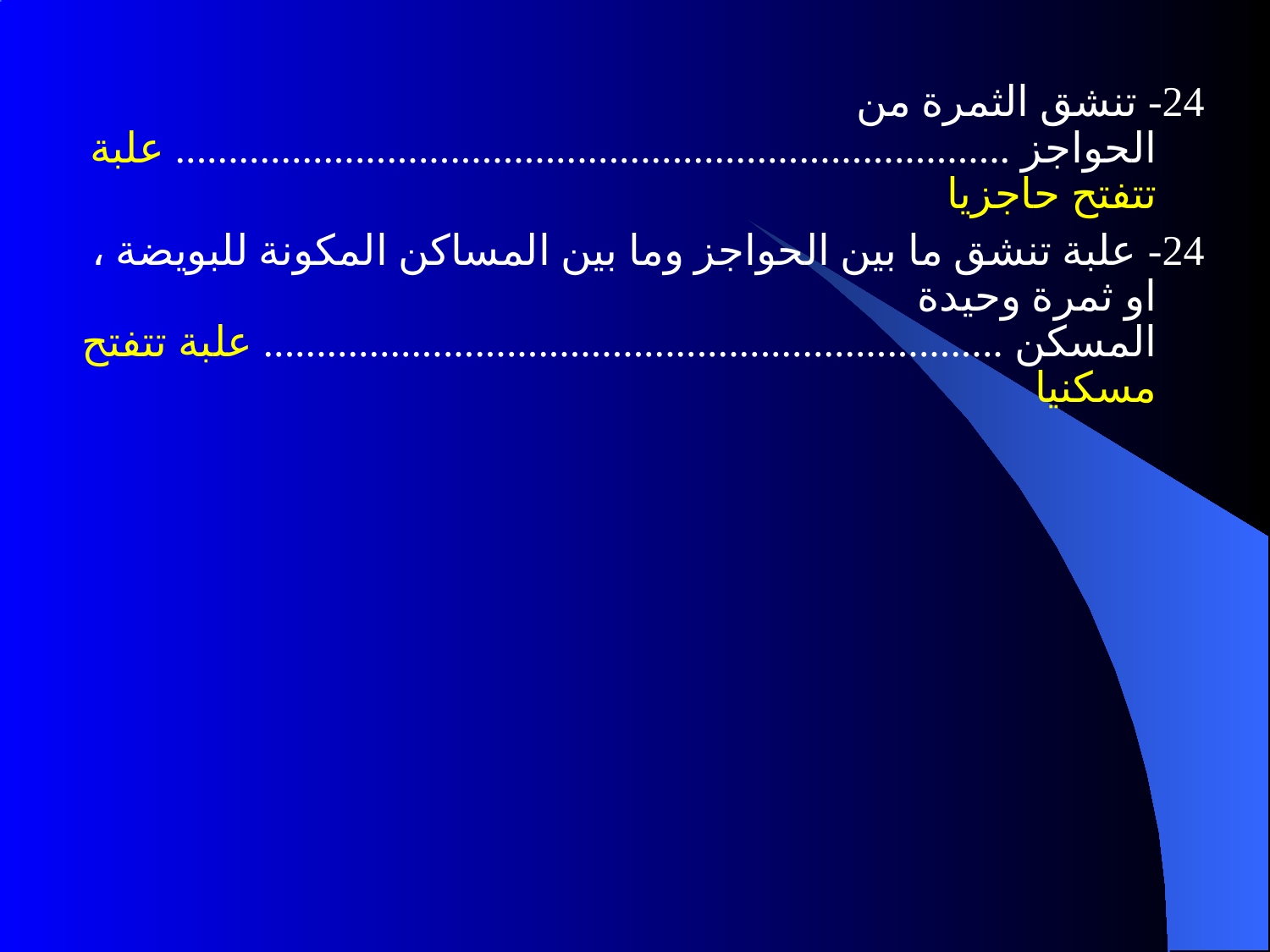

24- تنشق الثمرة من الحواجز ............................................................................... علبة تتفتح حاجزيا
24- علبة تنشق ما بين الحواجز وما بين المساكن المكونة للبويضة ، او ثمرة وحيدة المسكن ...................................................................... علبة تتفتح مسكنيا